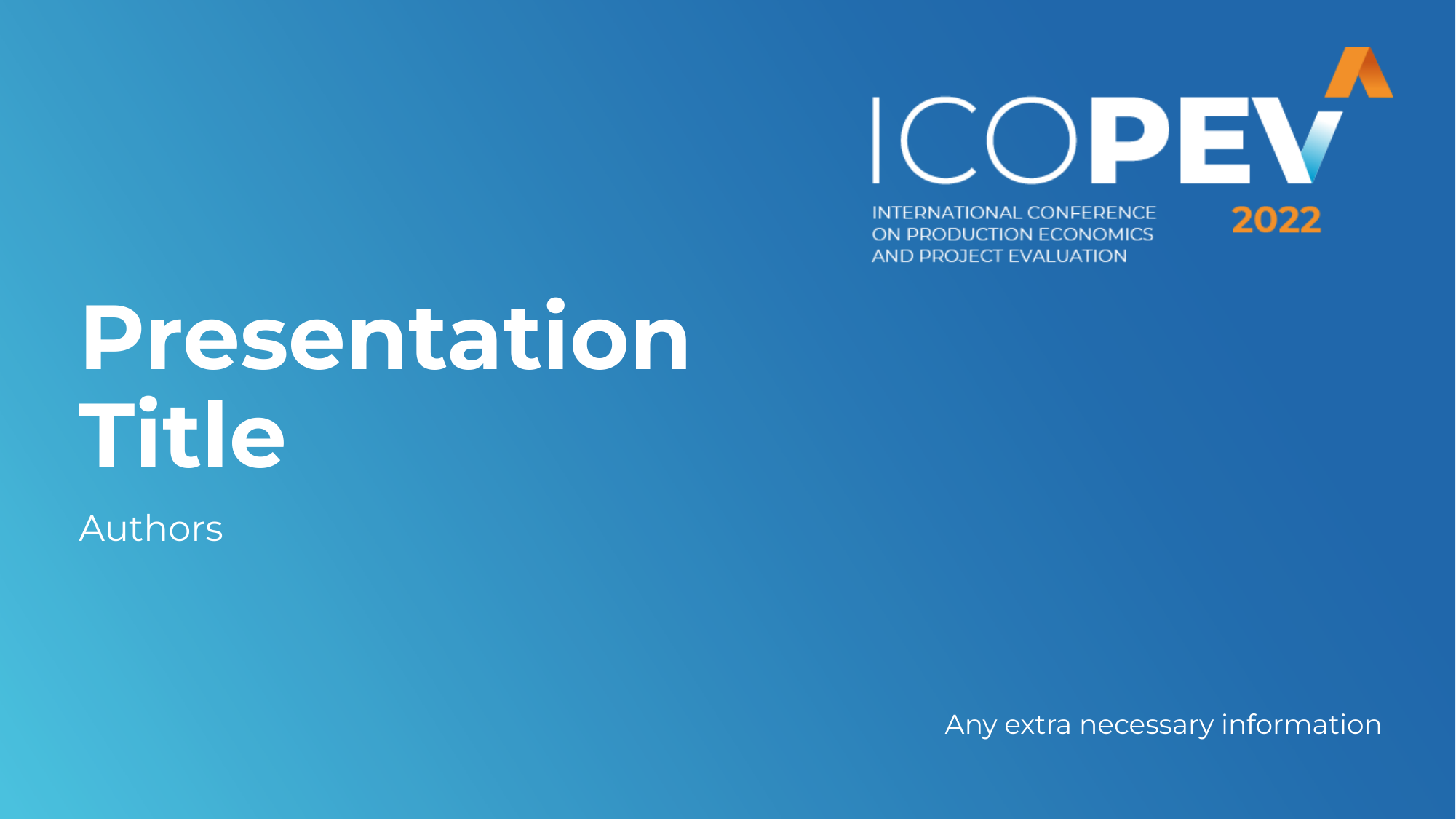

# Presentation Title
Authors
Any extra necessary information